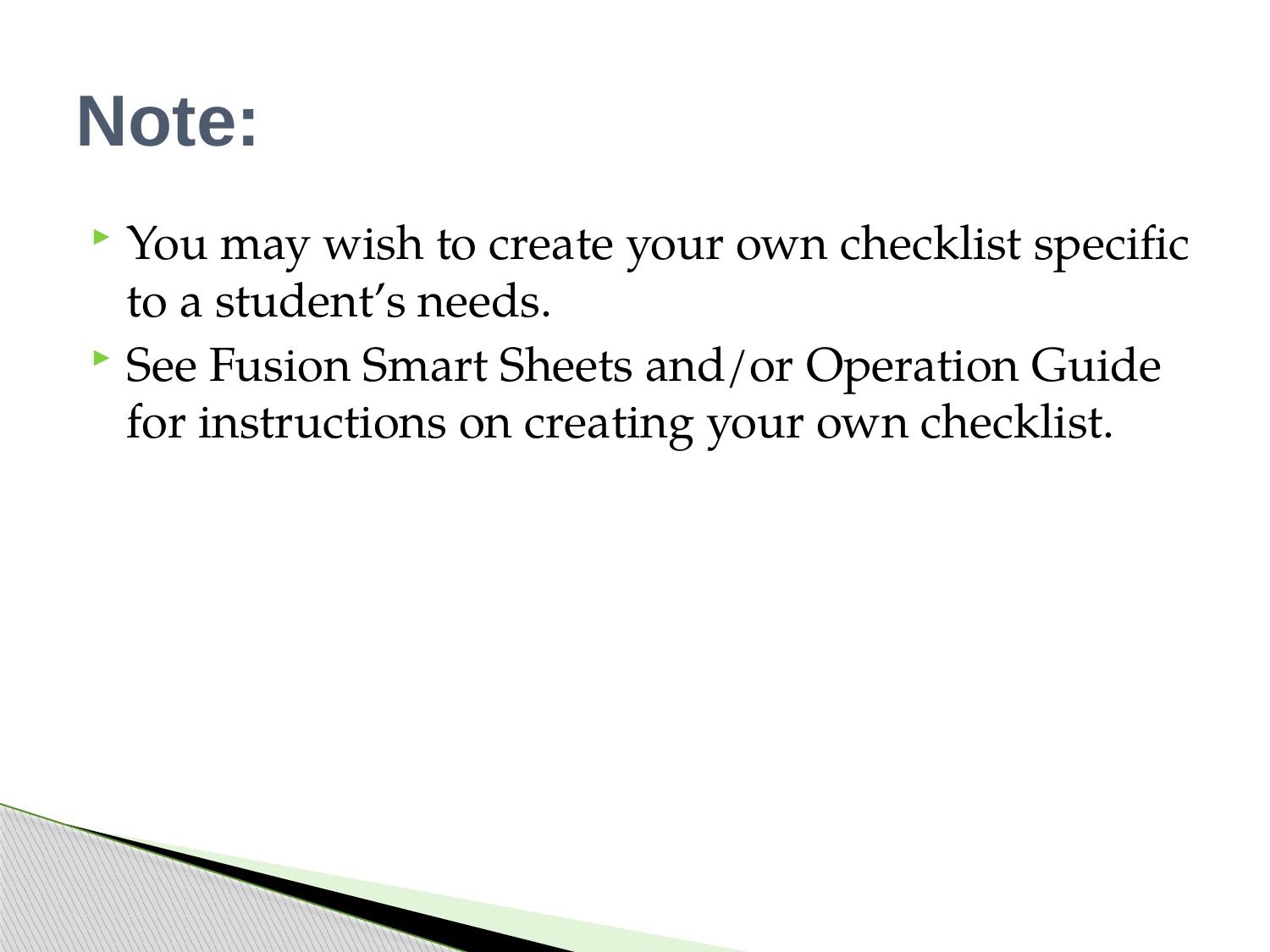

# Note:
You may wish to create your own checklist specific to a student’s needs.
See Fusion Smart Sheets and/or Operation Guide for instructions on creating your own checklist.